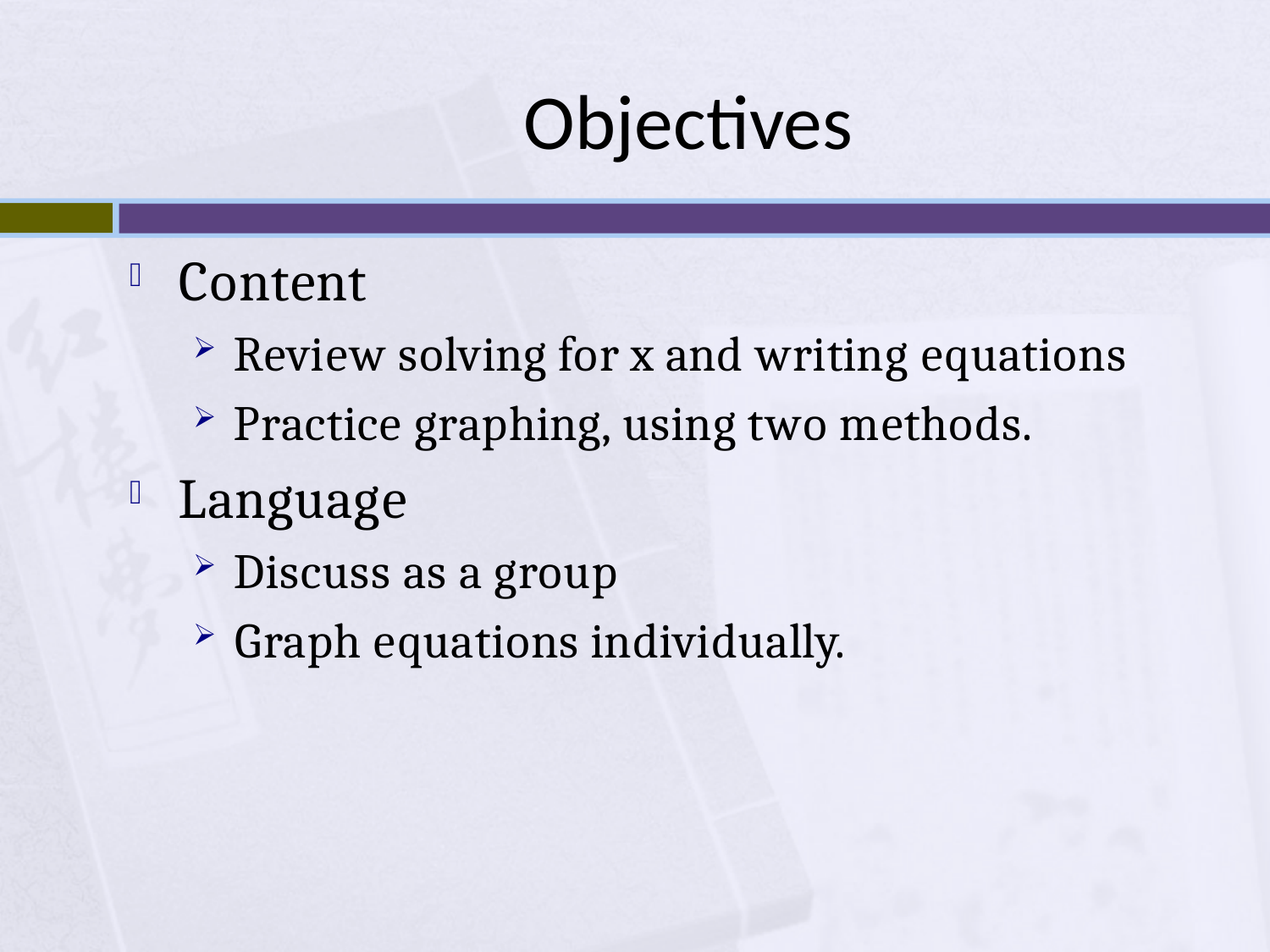

# Objectives
Content
Review solving for x and writing equations
Practice graphing, using two methods.
Language
Discuss as a group
Graph equations individually.